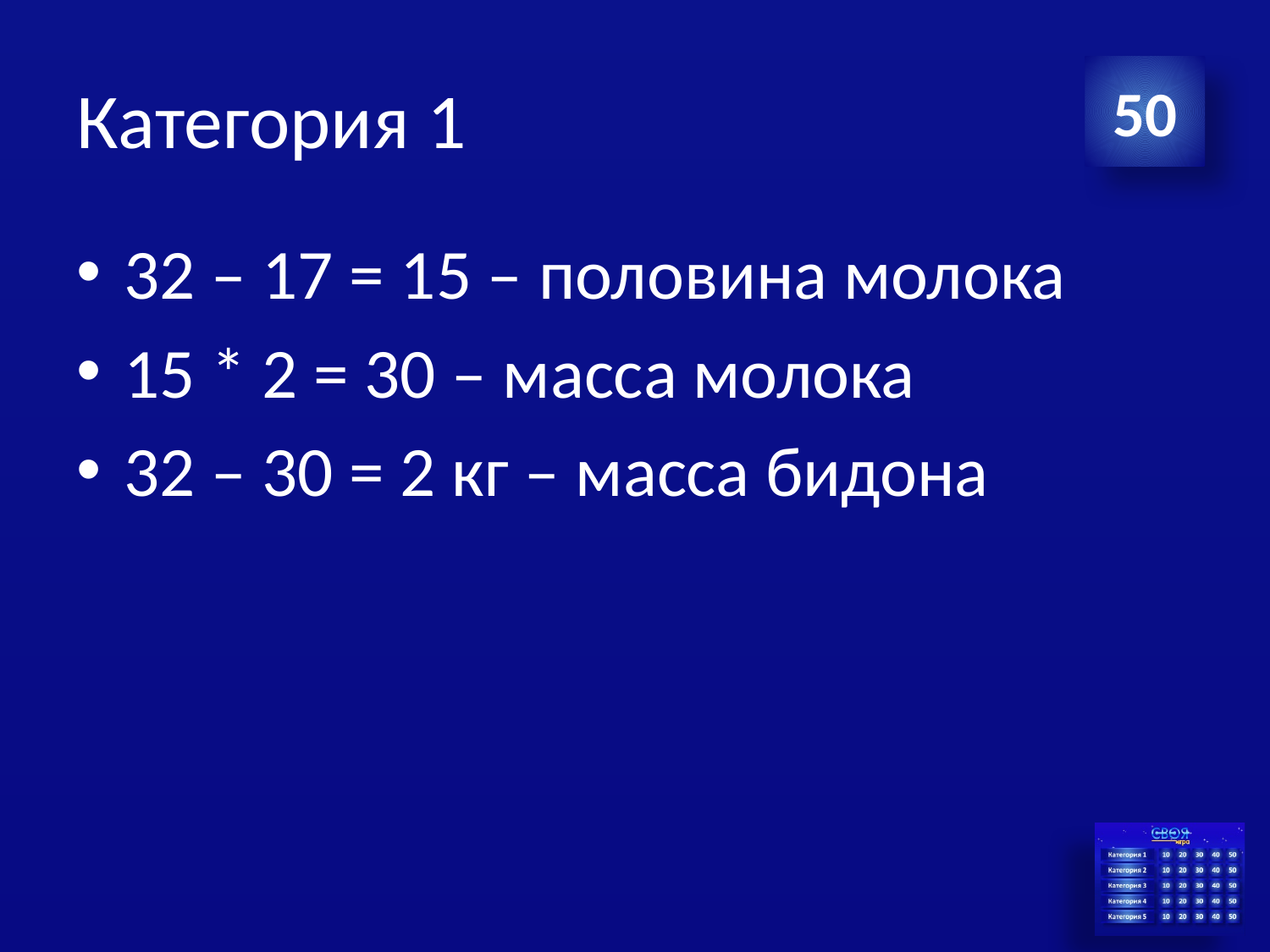

# Категория 1
50
32 – 17 = 15 – половина молока
15 * 2 = 30 – масса молока
32 – 30 = 2 кг – масса бидона